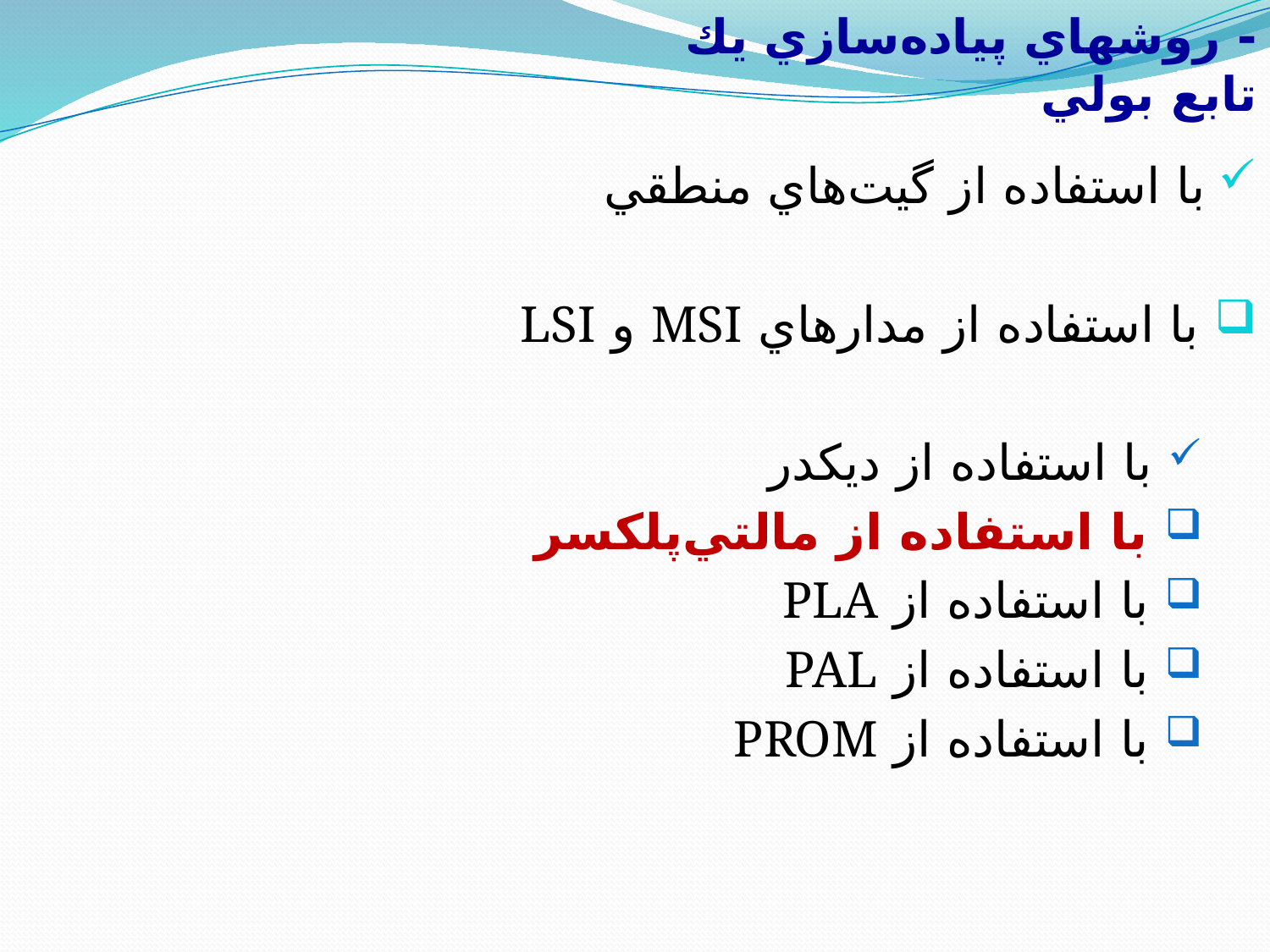

- روشهاي پياده‌سازي يك تابع بولي
 با استفاده از گيت‌هاي منطقي

 با استفاده از مدارهاي MSI و LSI

 با استفاده از ديكدر
 با استفاده از مالتي‌پلكسر
 با استفاده از PLA
 با استفاده از PAL
 با استفاده از PROM